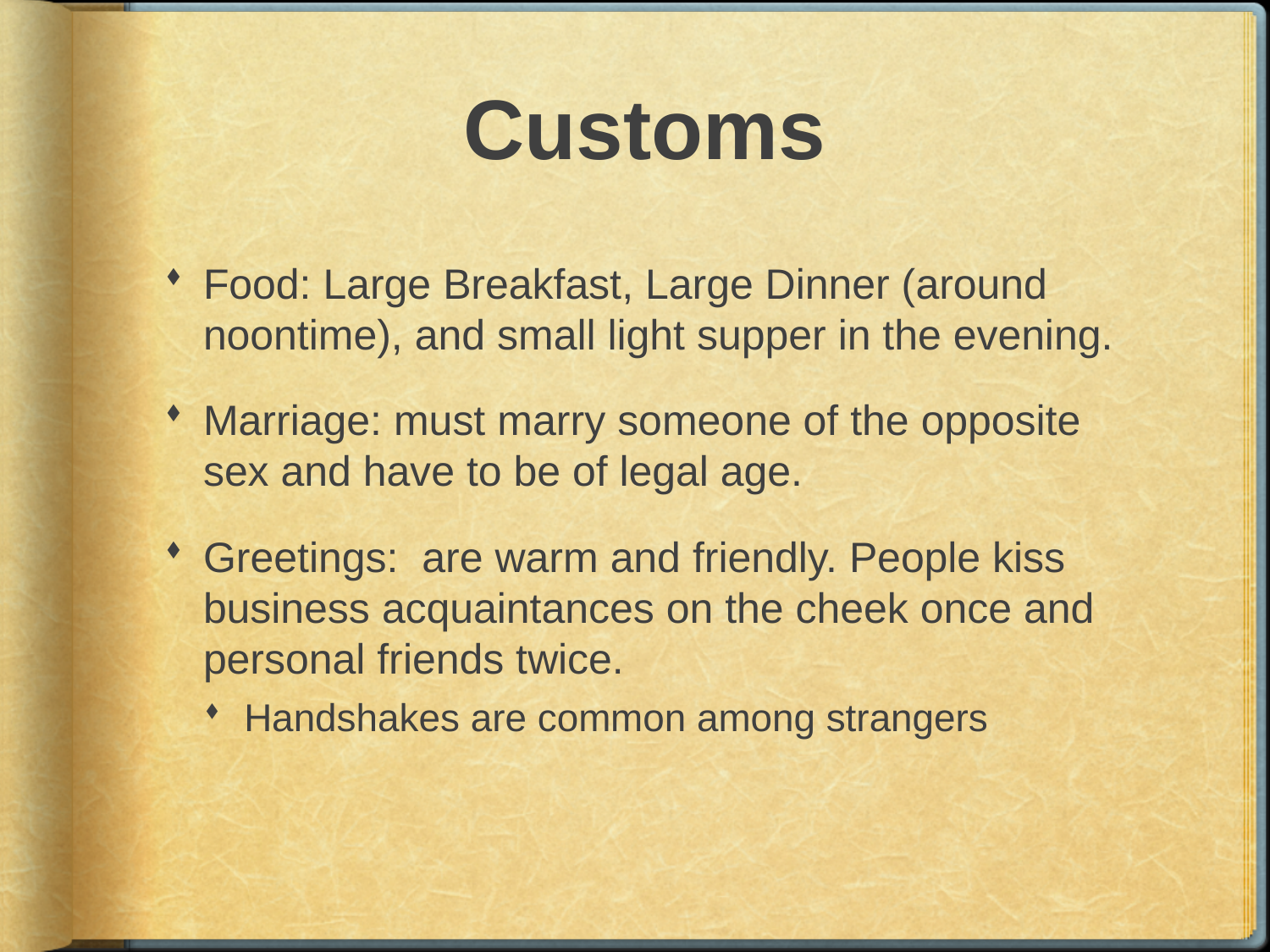

# Customs
Food: Large Breakfast, Large Dinner (around noontime), and small light supper in the evening.
Marriage: must marry someone of the opposite sex and have to be of legal age.
Greetings:  are warm and friendly. People kiss business acquaintances on the cheek once and personal friends twice.
Handshakes are common among strangers